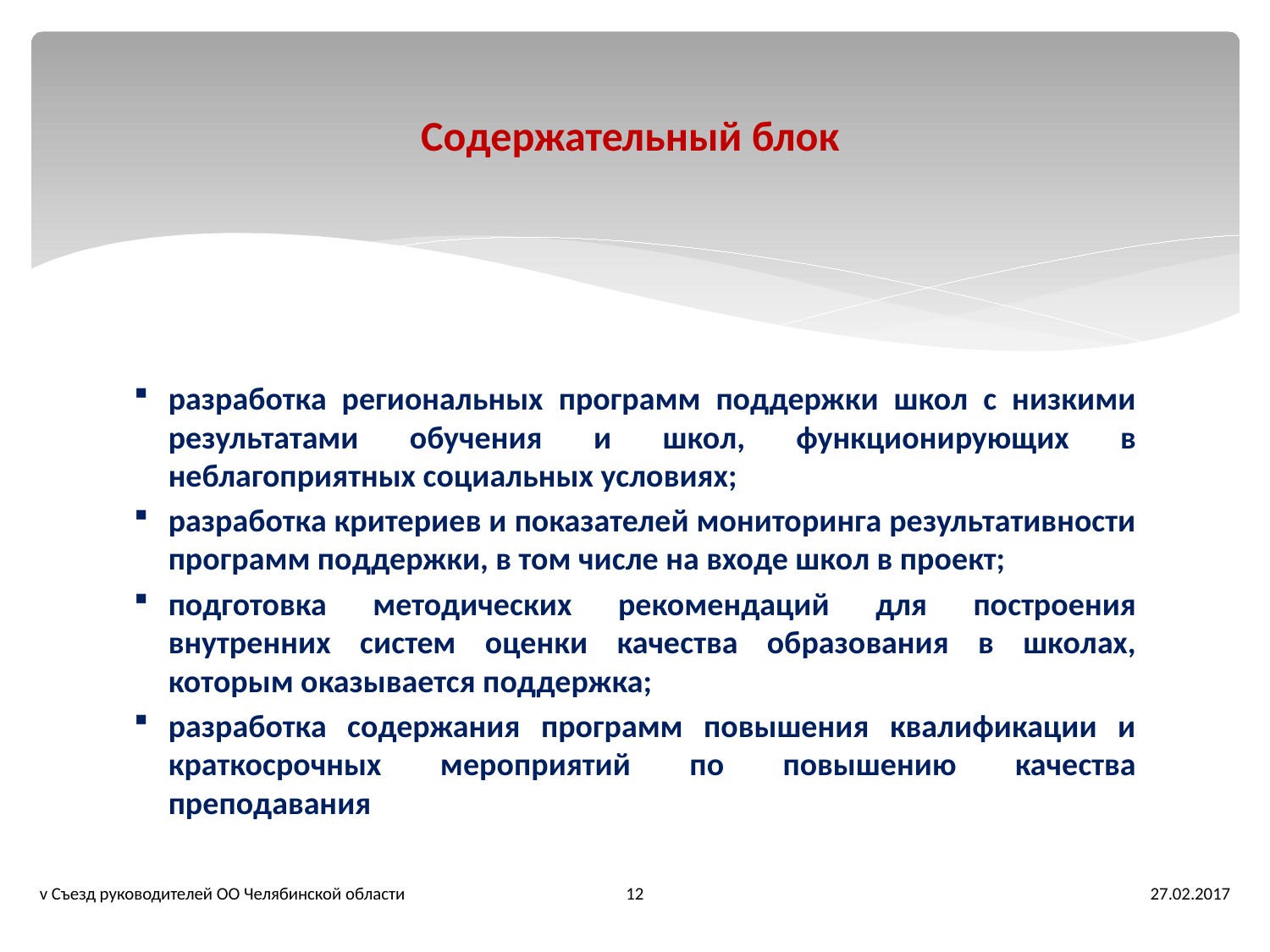

# Содержательный блок
разработка региональных программ поддержки школ с низкими результатами обучения и школ, функционирующих в неблагоприятных социальных условиях;
разработка критериев и показателей мониторинга результативности программ поддержки, в том числе на входе школ в проект;
подготовка методических рекомендаций для построения внутренних систем оценки качества образования в школах, которым оказывается поддержка;
разработка содержания программ повышения квалификации и краткосрочных мероприятий по повышению качества преподавания

12
v Съезд руководителей ОО Челябинской области
27.02.2017